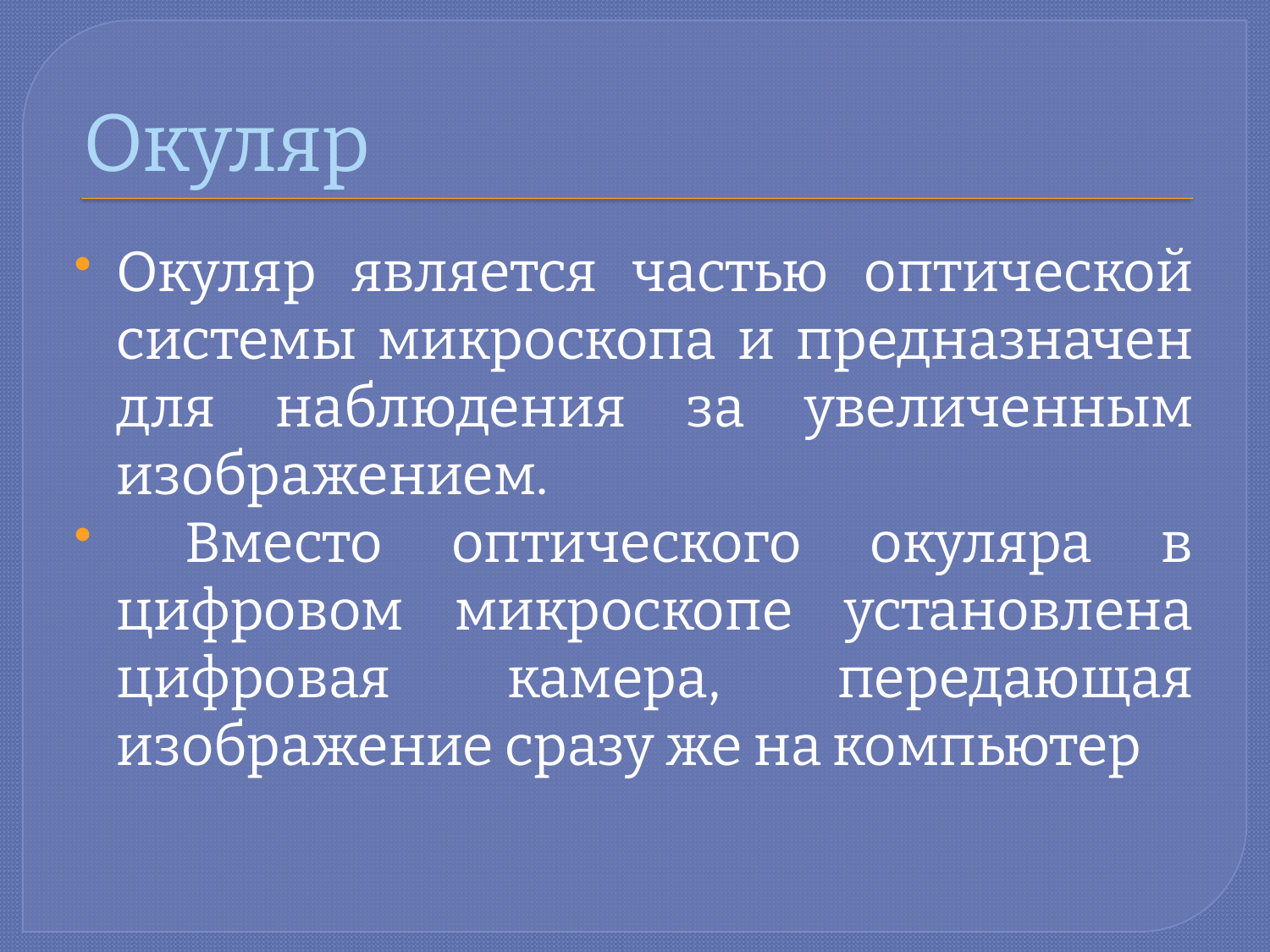

# Окуляр
Окуляр является частью оптической системы микроскопа и предназначен для наблюдения за увеличенным изображением.
 Вместо оптического окуляра в цифровом микроскопе установлена цифровая камера, передающая изображение сразу же на компьютер